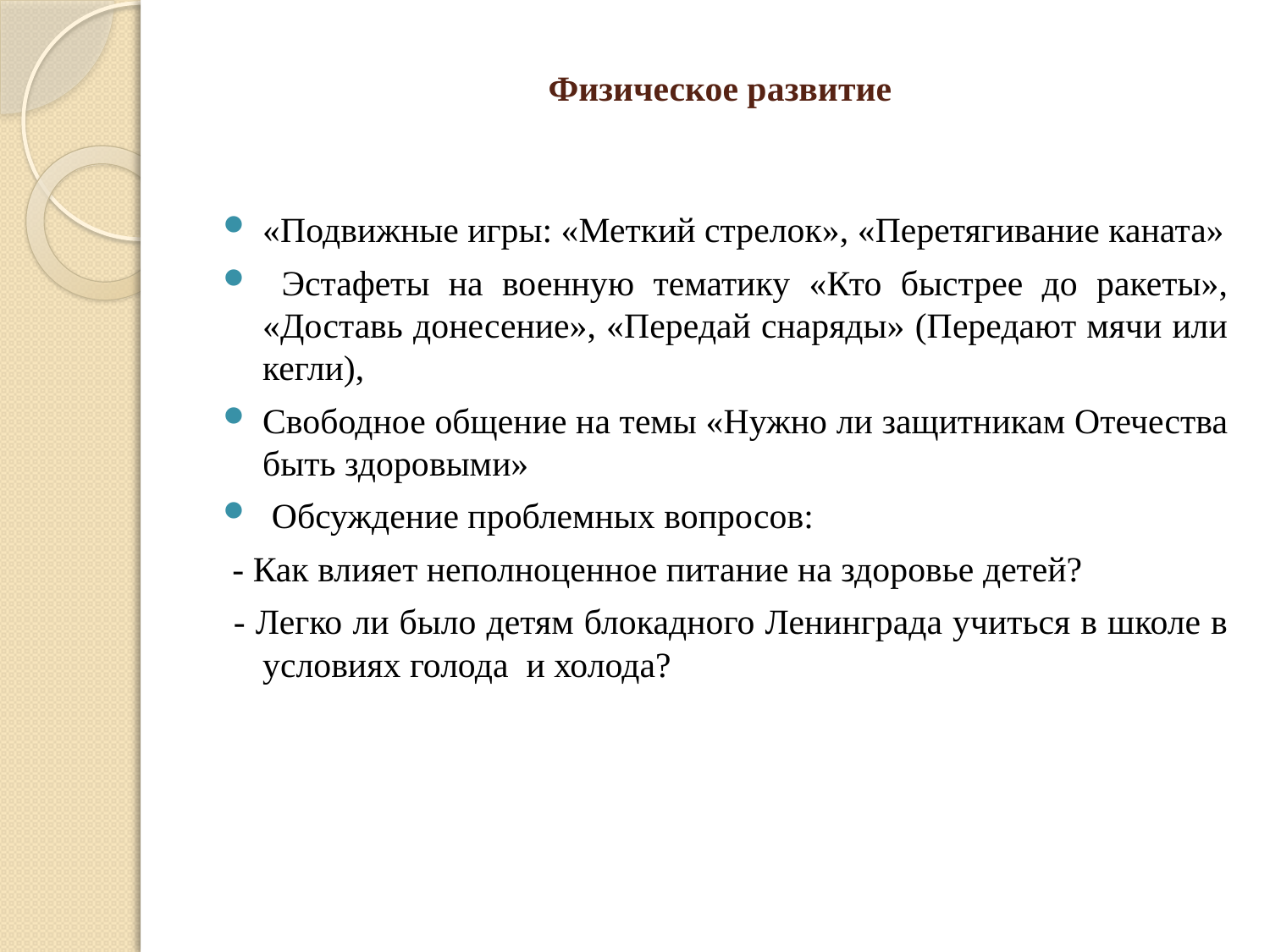

# Физическое развитие
«Подвижные игры: «Меткий стрелок», «Перетягивание каната»
 Эстафеты на военную тематику «Кто быстрее до ракеты», «Доставь донесение», «Передай снаряды» (Передают мячи или кегли),
Свободное общение на темы «Нужно ли защитникам Отечества быть здоровыми»
 Обсуждение проблемных вопросов:
 - Как влияет неполноценное питание на здоровье детей?
 - Легко ли было детям блокадного Ленинграда учиться в школе в условиях голода  и холода?